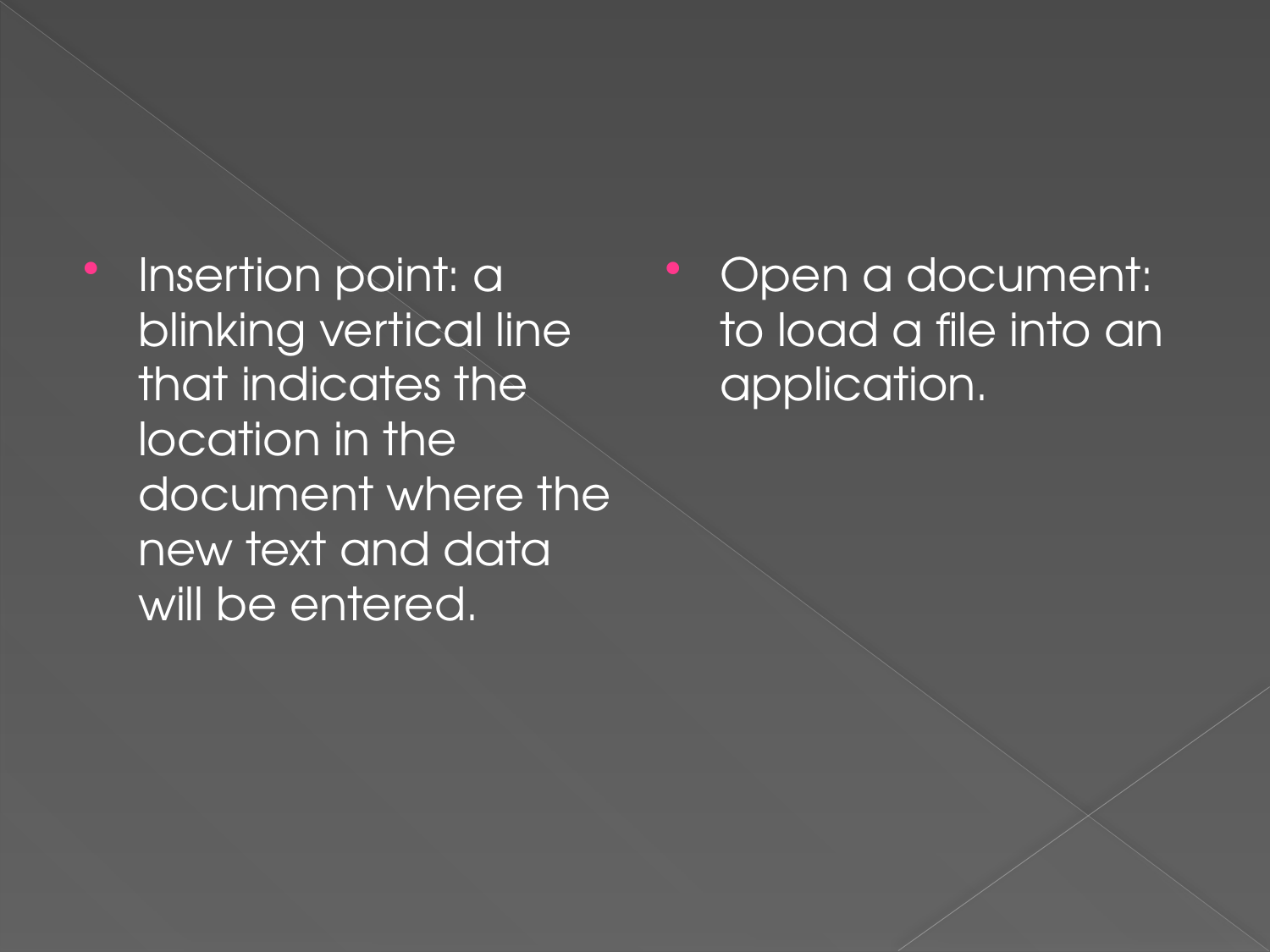

Insertion point: a blinking vertical line that indicates the location in the document where the new text and data will be entered.
Open a document: to load a file into an application.